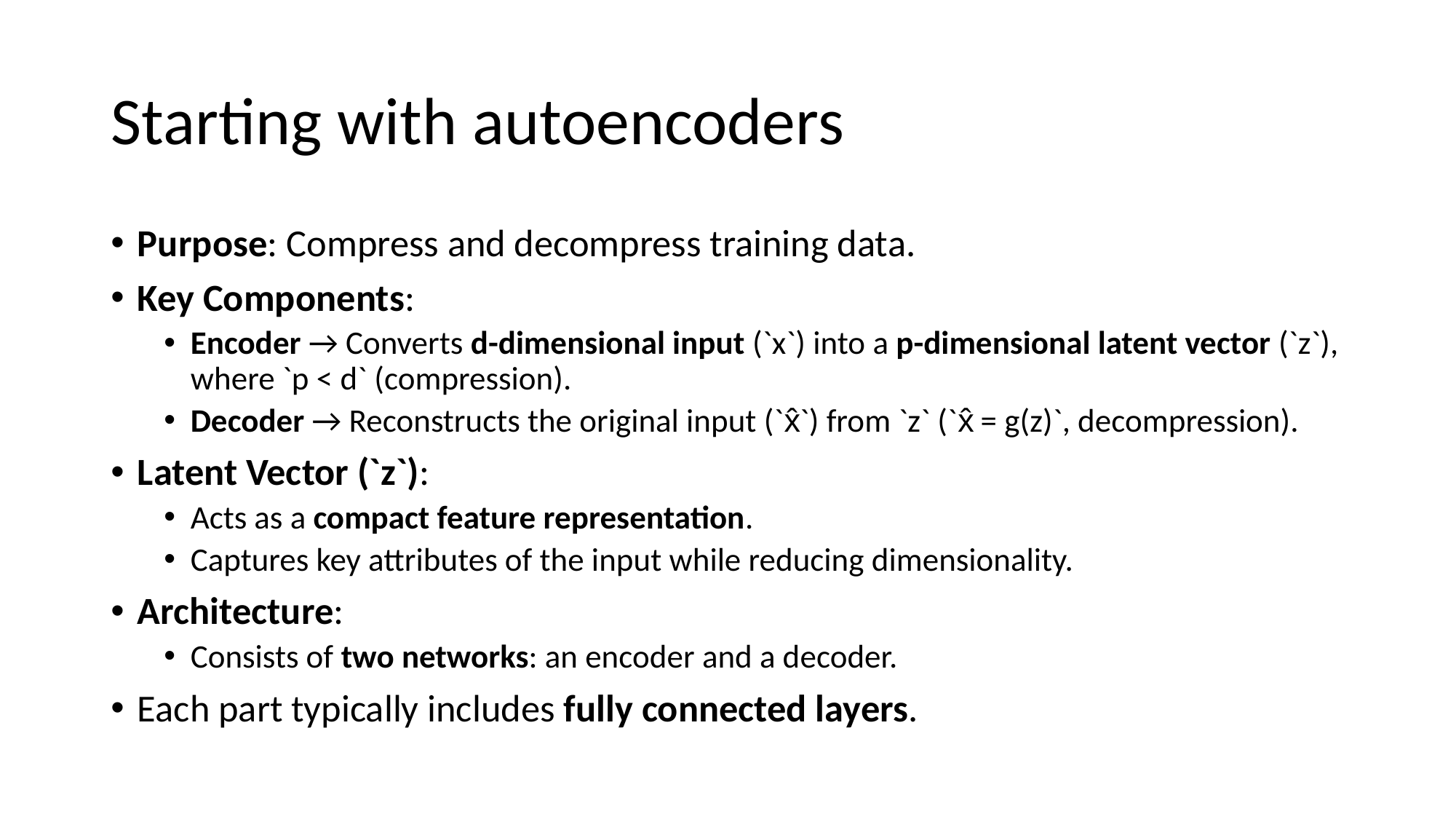

# Starting with autoencoders
Purpose: Compress and decompress training data.
Key Components:
Encoder → Converts d-dimensional input (`x`) into a p-dimensional latent vector (`z`), where `p < d` (compression).
Decoder → Reconstructs the original input (`x̂`) from `z` (`x̂ = g(z)`, decompression).
Latent Vector (`z`):
Acts as a compact feature representation.
Captures key attributes of the input while reducing dimensionality.
Architecture:
Consists of two networks: an encoder and a decoder.
Each part typically includes fully connected layers.